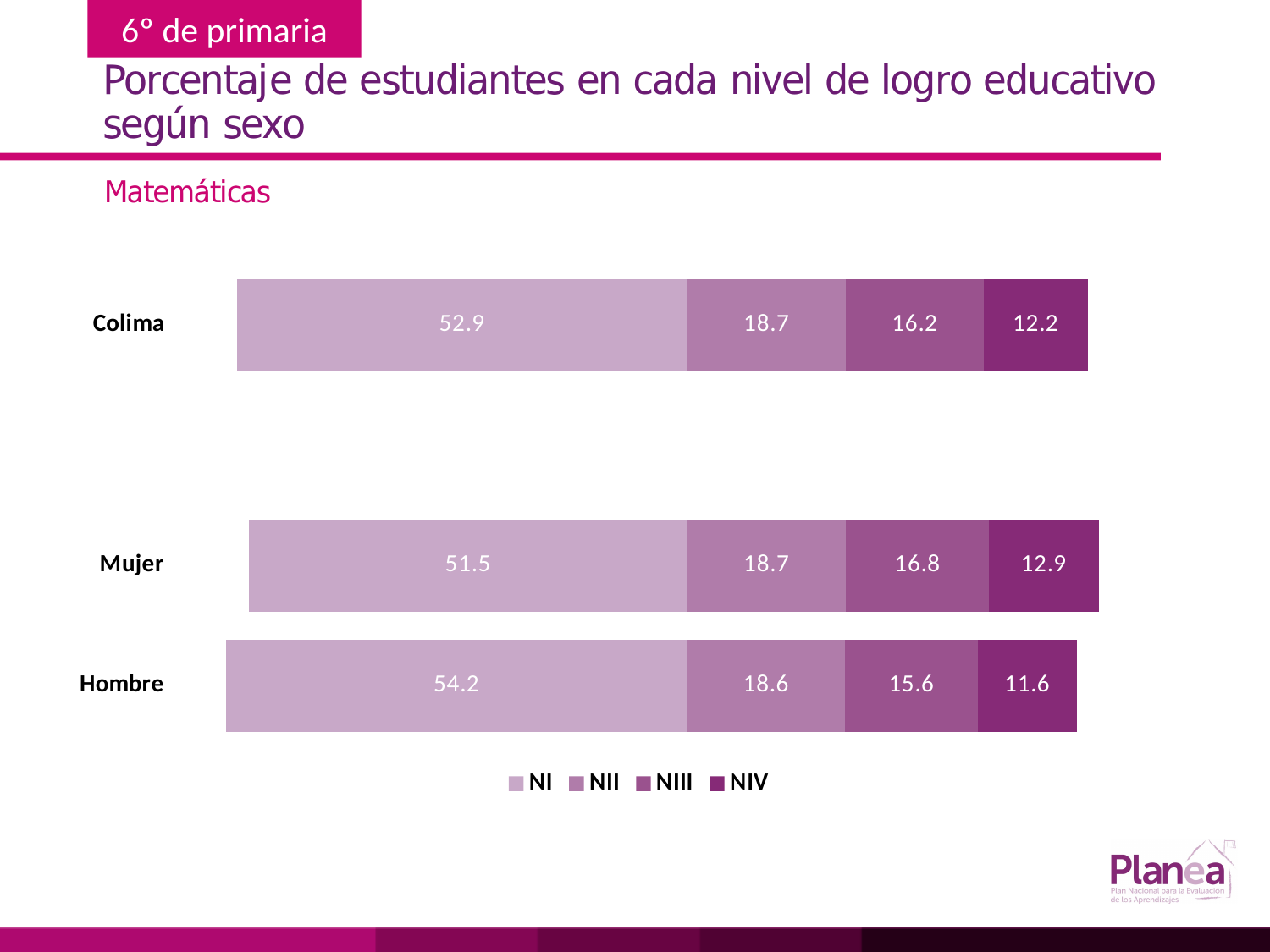

# Porcentaje de estudiantes en cada nivel de logro educativo según sexo

Matemáticas

### Chart

| Category |  |  |  |  |
|---|---|---|---|---|
| Hombre | -54.2 | 18.6 | 15.6 | 11.6 |
| Mujer | -51.5 | 18.7 | 16.8 | 12.9 |
|  | None | None | None | None |
| Colima | -52.9 | 18.7 | 16.2 | 12.2 |